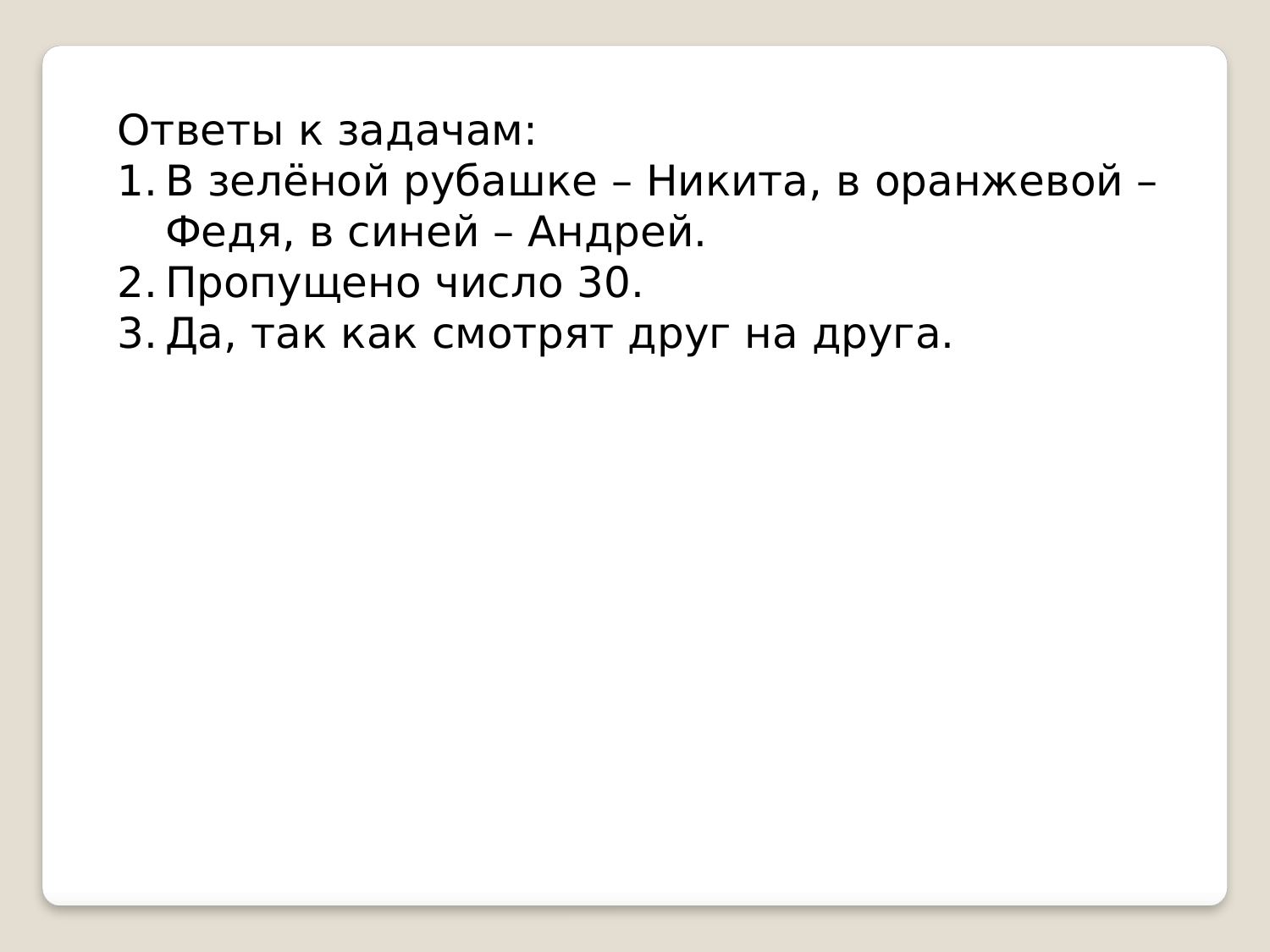

Ответы к задачам:
В зелёной рубашке – Никита, в оранжевой – Федя, в синей – Андрей.
Пропущено число 30.
Да, так как смотрят друг на друга.